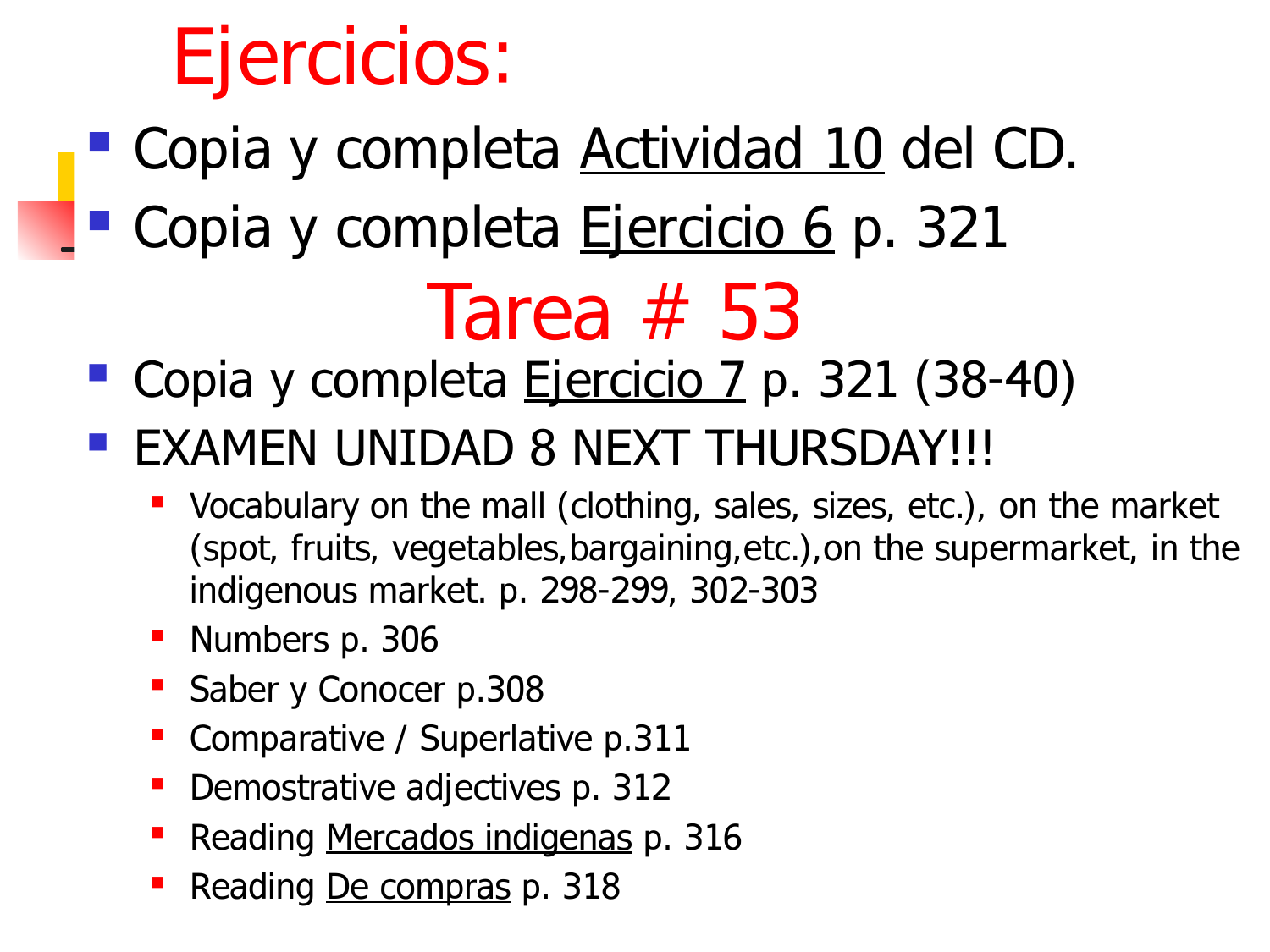

# Ejercicios:
Copia y completa Actividad 10 del CD.
Copia y completa Ejercicio 6 p. 321

Copia y completa Ejercicio 7 p. 321 (38-40)
EXAMEN UNIDAD 8 NEXT THURSDAY!!!
Vocabulary on the mall (clothing, sales, sizes, etc.), on the market (spot, fruits, vegetables,bargaining,etc.),on the supermarket, in the indigenous market. p. 298-299, 302-303
Numbers p. 306
Saber y Conocer p.308
Comparative / Superlative p.311
Demostrative adjectives p. 312
Reading Mercados indigenas p. 316
Reading De compras p. 318
Tarea # 53